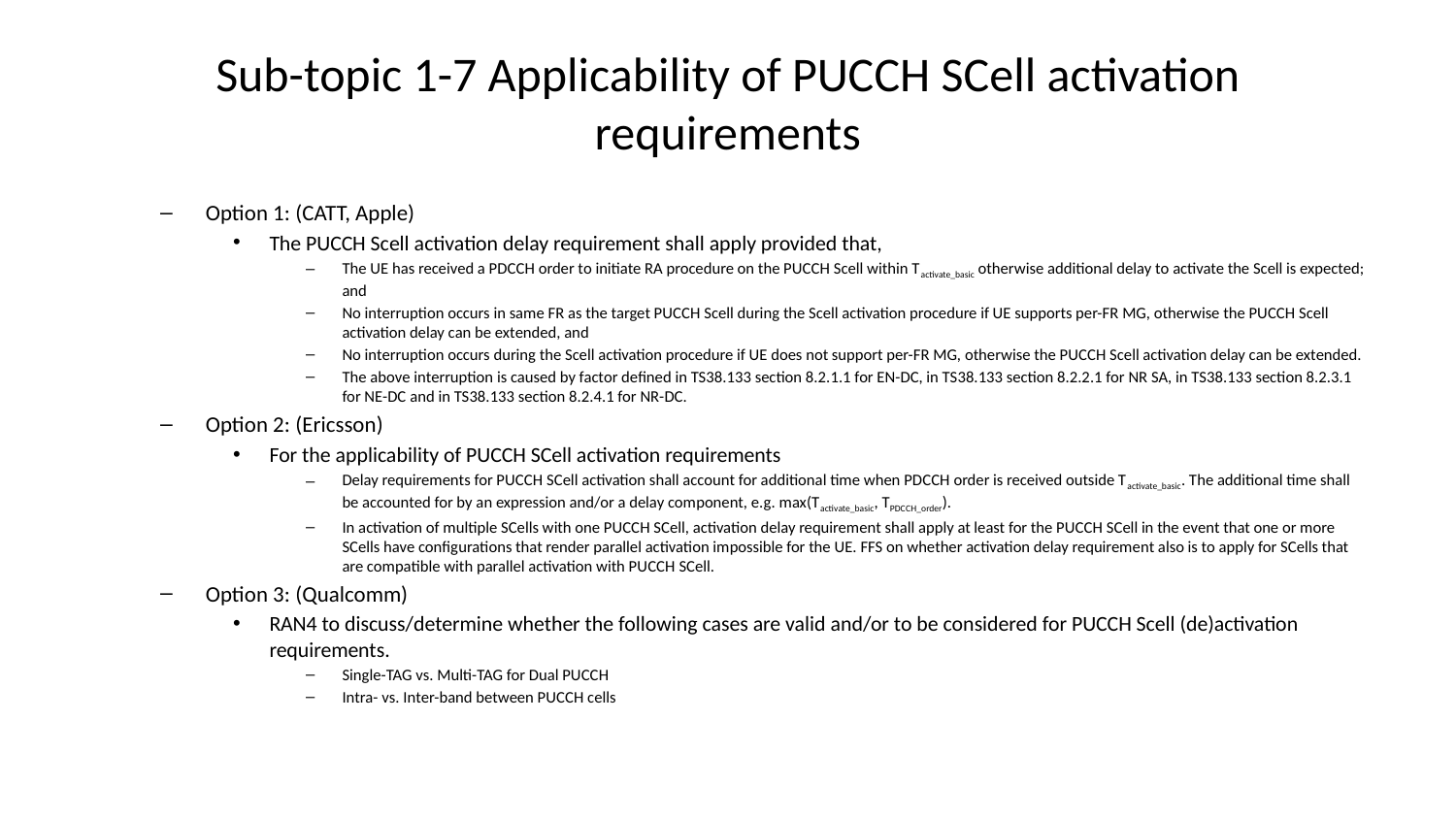

# Sub-topic 1-7 Applicability of PUCCH SCell activation requirements
Option 1: (CATT, Apple)
The PUCCH Scell activation delay requirement shall apply provided that,
The UE has received a PDCCH order to initiate RA procedure on the PUCCH Scell within Tactivate_basic otherwise additional delay to activate the Scell is expected; and
No interruption occurs in same FR as the target PUCCH Scell during the Scell activation procedure if UE supports per-FR MG, otherwise the PUCCH Scell activation delay can be extended, and
No interruption occurs during the Scell activation procedure if UE does not support per-FR MG, otherwise the PUCCH Scell activation delay can be extended.
The above interruption is caused by factor defined in TS38.133 section 8.2.1.1 for EN-DC, in TS38.133 section 8.2.2.1 for NR SA, in TS38.133 section 8.2.3.1 for NE-DC and in TS38.133 section 8.2.4.1 for NR-DC.
Option 2: (Ericsson)
For the applicability of PUCCH SCell activation requirements
Delay requirements for PUCCH SCell activation shall account for additional time when PDCCH order is received outside Tactivate_basic. The additional time shall be accounted for by an expression and/or a delay component, e.g. max(Tactivate_basic, TPDCCH_order).
In activation of multiple SCells with one PUCCH SCell, activation delay requirement shall apply at least for the PUCCH SCell in the event that one or more SCells have configurations that render parallel activation impossible for the UE. FFS on whether activation delay requirement also is to apply for SCells that are compatible with parallel activation with PUCCH SCell.
Option 3: (Qualcomm)
RAN4 to discuss/determine whether the following cases are valid and/or to be considered for PUCCH Scell (de)activation requirements.
Single-TAG vs. Multi-TAG for Dual PUCCH
Intra- vs. Inter-band between PUCCH cells